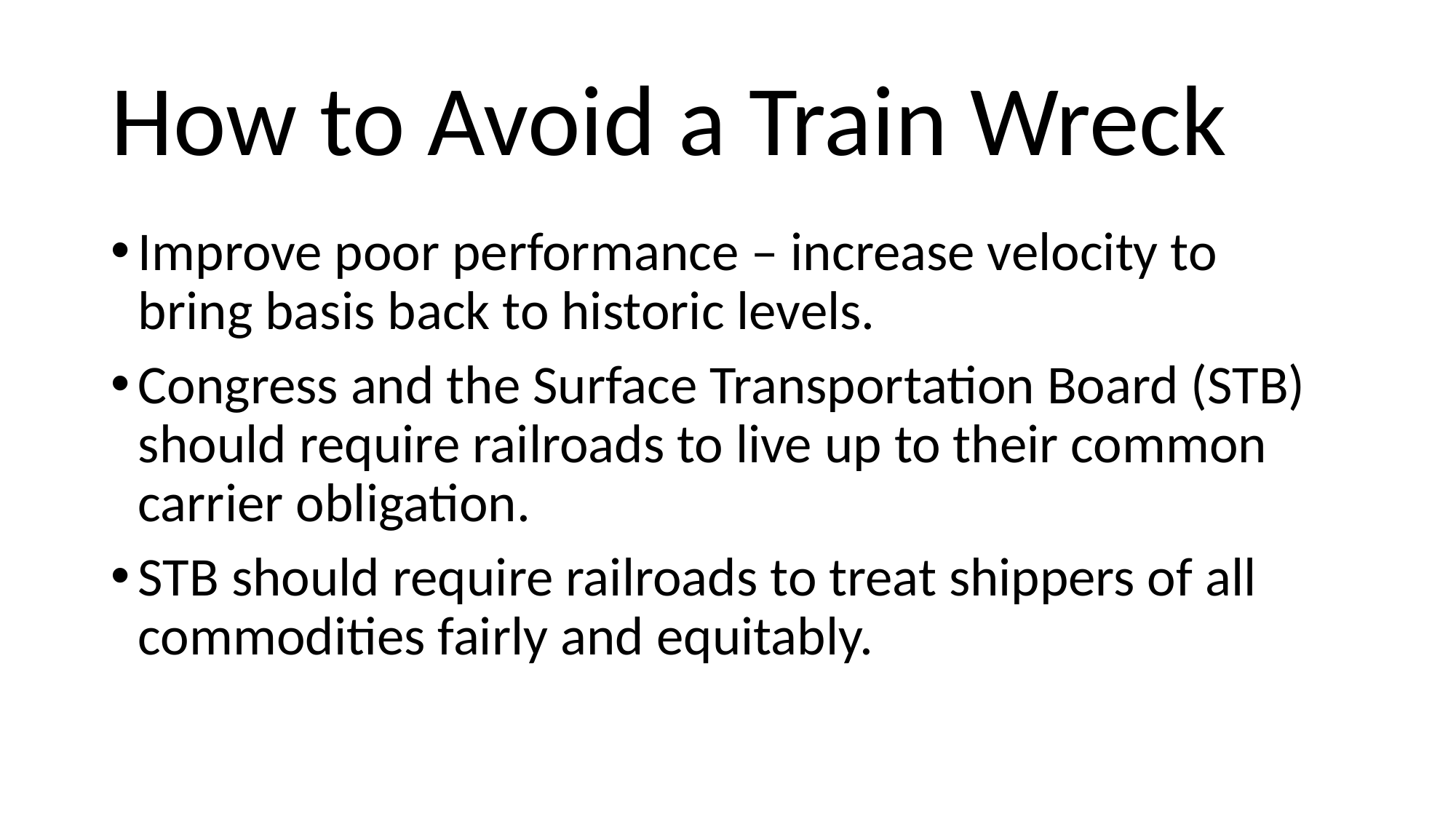

# How to Avoid a Train Wreck
Improve poor performance – increase velocity to bring basis back to historic levels.
Congress and the Surface Transportation Board (STB) should require railroads to live up to their common carrier obligation.
STB should require railroads to treat shippers of all  commodities fairly and equitably.